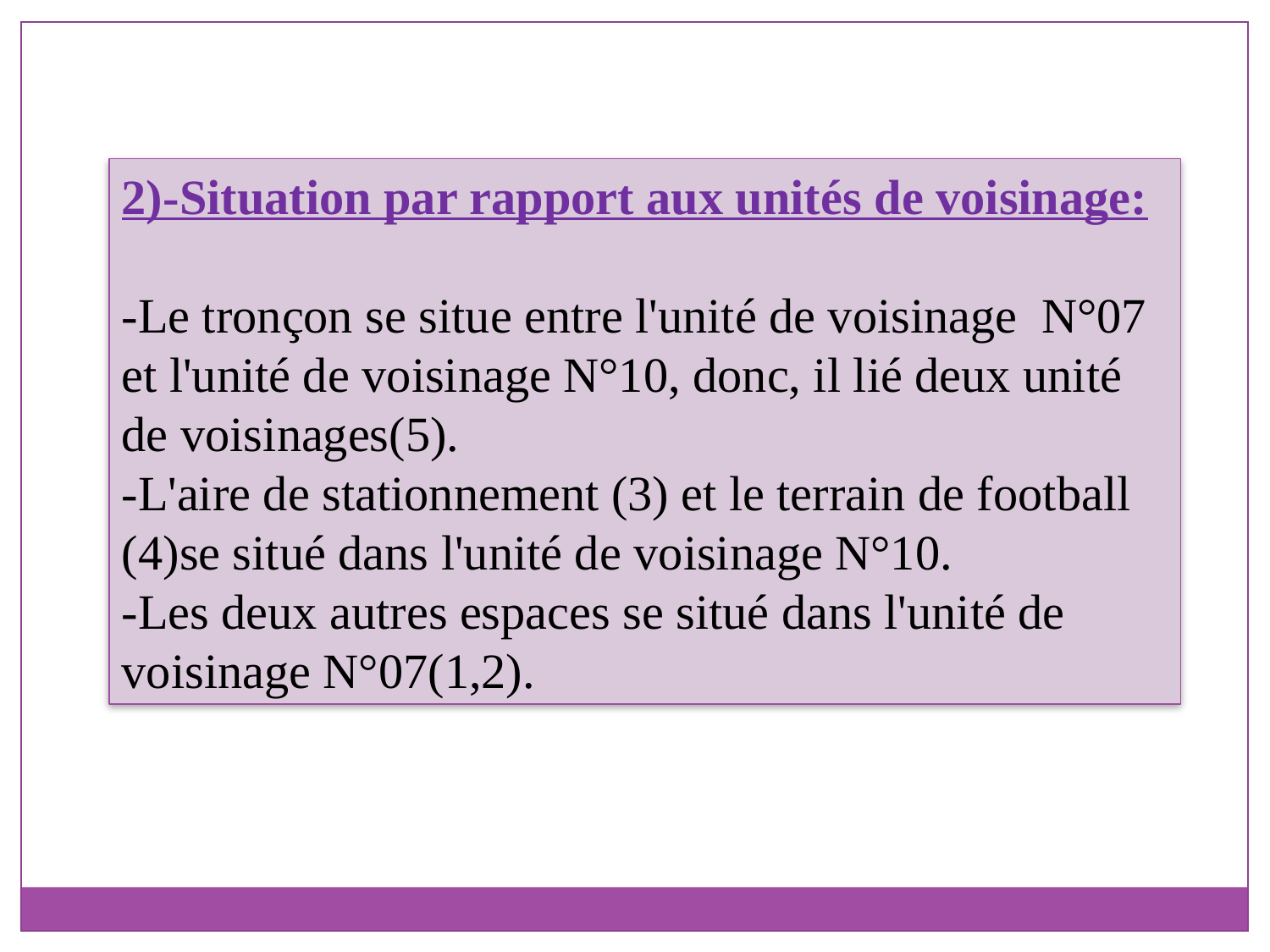

2)-Situation par rapport aux unités de voisinage:

-Le tronçon se situe entre l'unité de voisinage  N°07 et l'unité de voisinage N°10, donc, il lié deux unité de voisinages(5).
-L'aire de stationnement (3) et le terrain de football (4)se situé dans l'unité de voisinage N°10.
-Les deux autres espaces se situé dans l'unité de voisinage N°07(1,2).